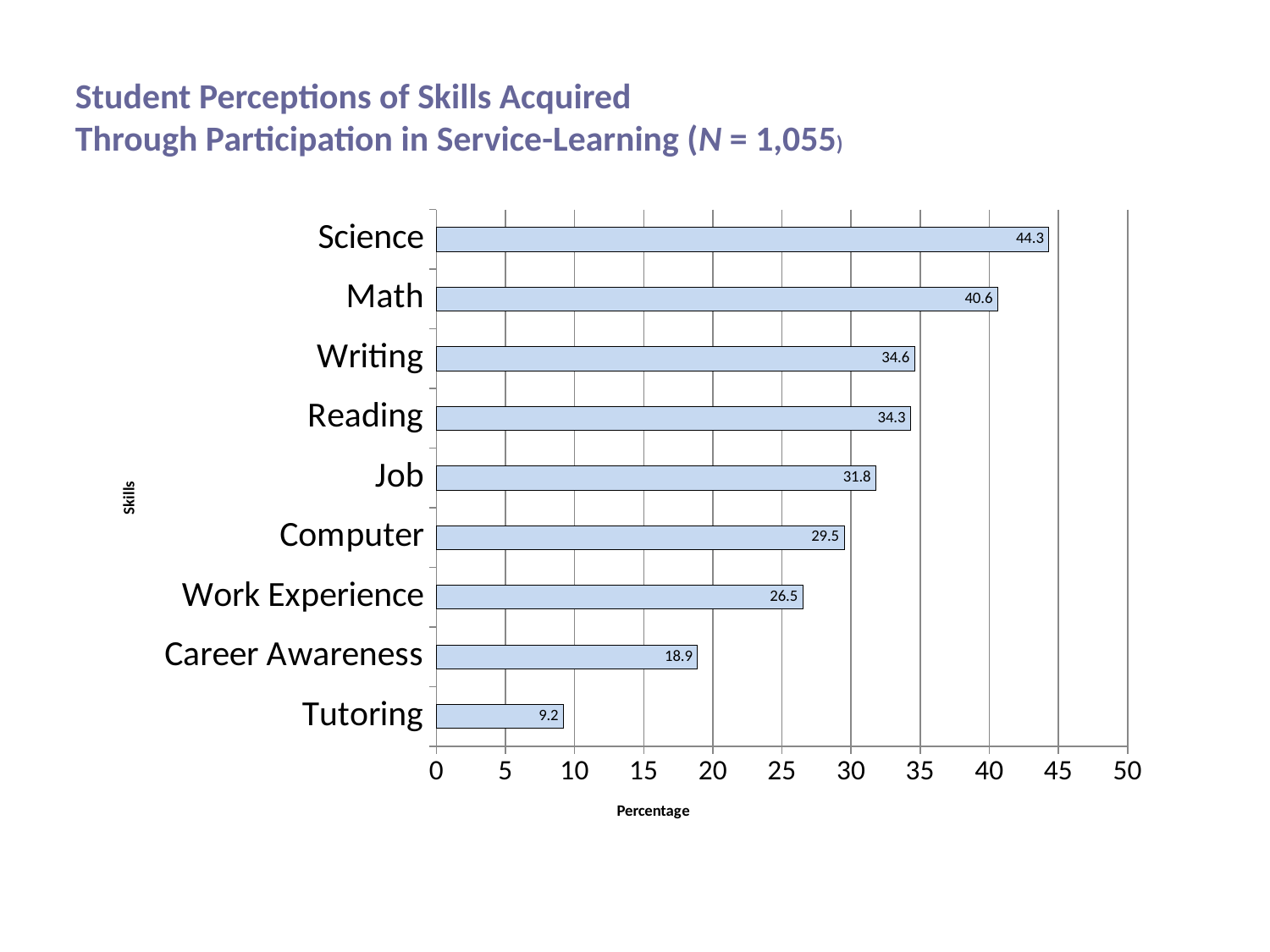

Student Perceptions of Skills Acquired
Through Participation in Service-Learning (N = 1,055)

### Chart

| Category |  |
|---|---|
| Tutoring | 9.200000000000001 |
| Career Awareness | 18.9 |
| Work Experience | 26.5 |
| Computer | 29.5 |
| Job | 31.8 |
| Reading | 34.300000000000004 |
| Writing | 34.6 |
| Math | 40.6 |
| Science | 44.3 |